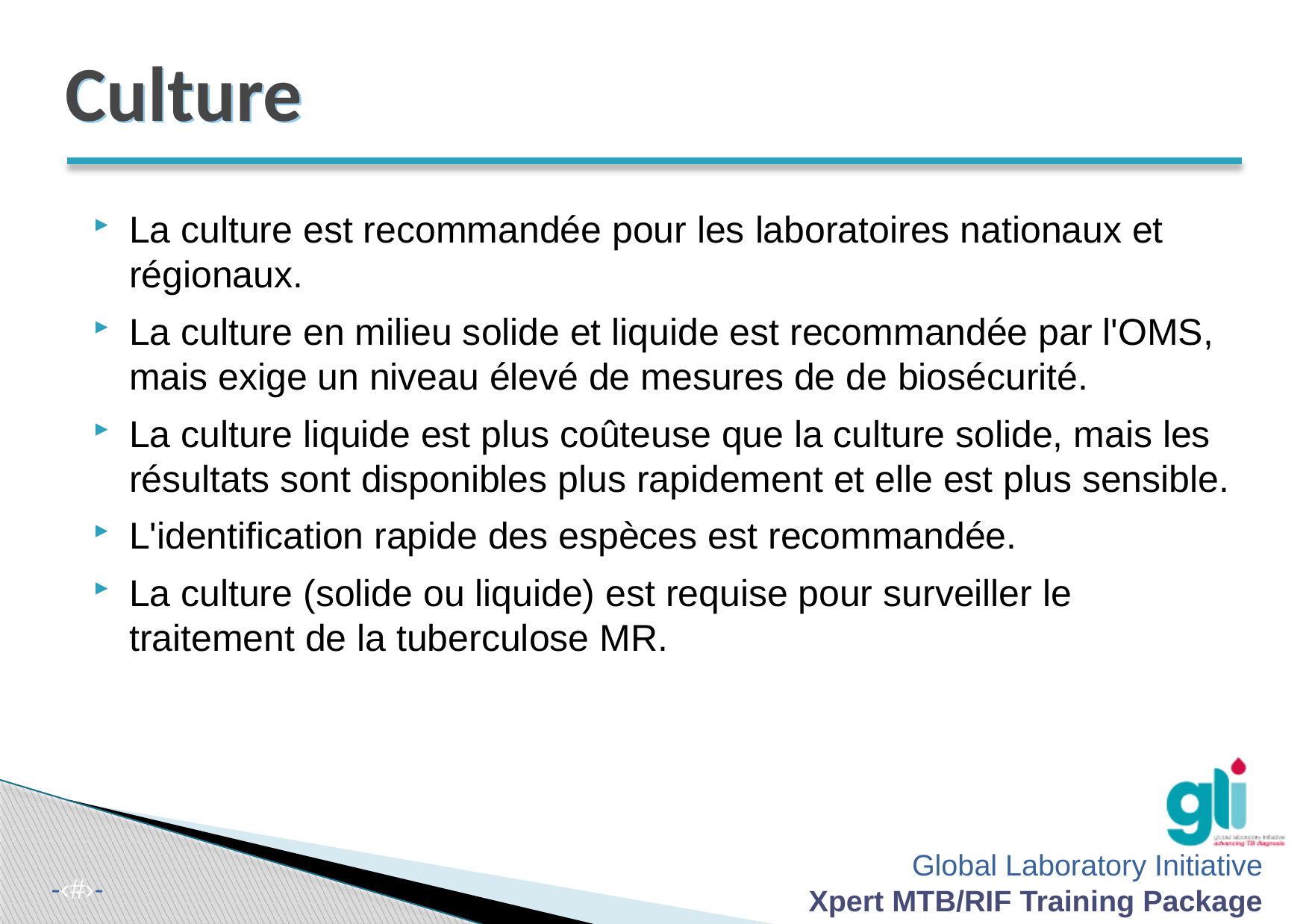

# Culture
La culture est recommandée pour les laboratoires nationaux et régionaux.
La culture en milieu solide et liquide est recommandée par l'OMS, mais exige un niveau élevé de mesures de de biosécurité.
La culture liquide est plus coûteuse que la culture solide, mais les résultats sont disponibles plus rapidement et elle est plus sensible.
L'identification rapide des espèces est recommandée.
La culture (solide ou liquide) est requise pour surveiller le traitement de la tuberculose MR.